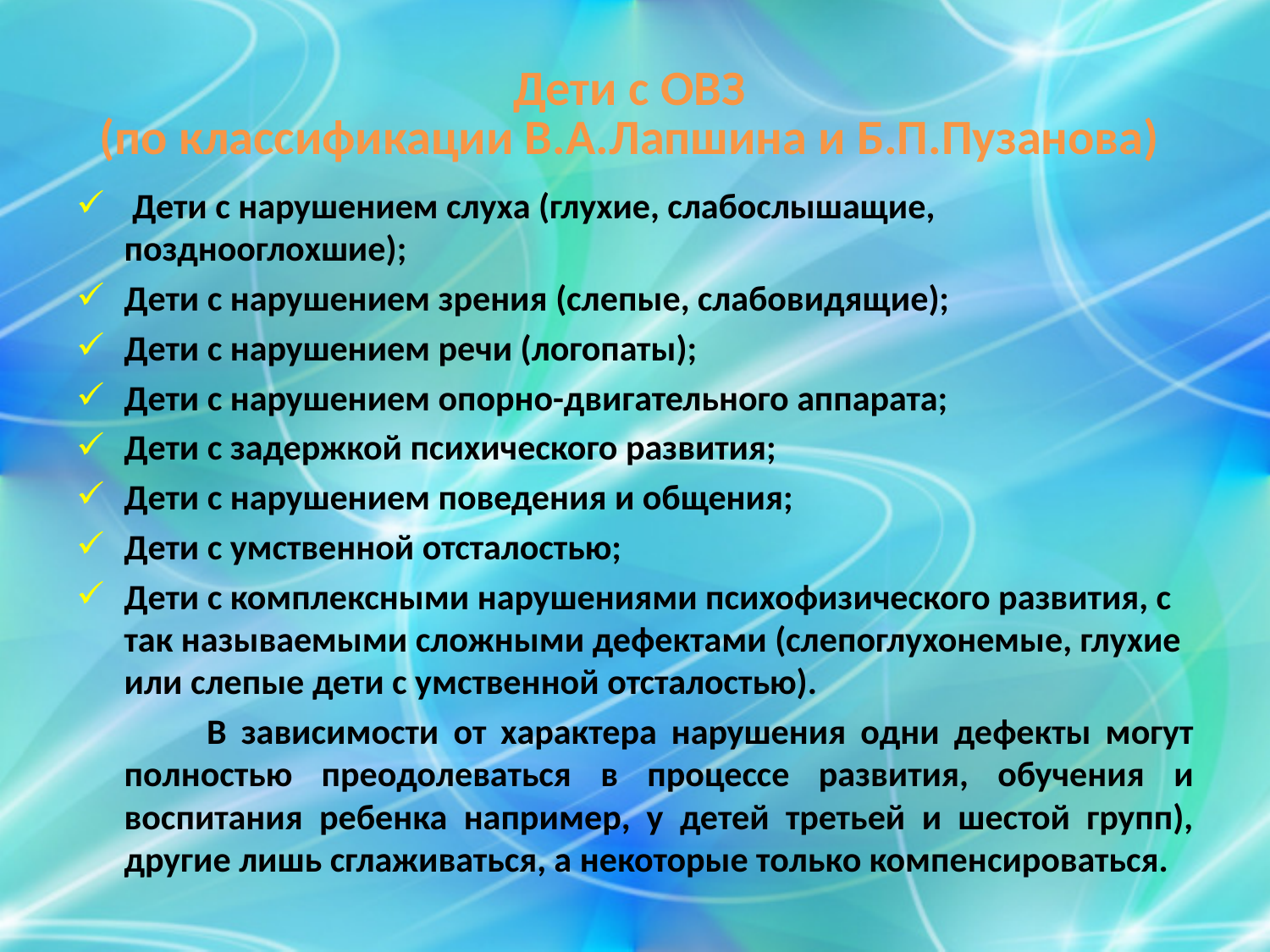

# Дети с ОВЗ (по классификации В.А.Лапшина и Б.П.Пузанова)
 Дети с нарушением слуха (глухие, слабослышащие, позднооглохшие);
Дети с нарушением зрения (слепые, слабовидящие);
Дети с нарушением речи (логопаты);
Дети с нарушением опорно-двигательного аппарата;
Дети с задержкой психического развития;
Дети с нарушением поведения и общения;
Дети с умственной отсталостью;
Дети с комплексными нарушениями психофизического развития, с так называемыми сложными дефектами (слепоглухонемые, глухие или слепые дети с умственной отсталостью).
         В зависимости от характера нарушения одни дефекты могут полностью преодолеваться в процессе развития, обучения и воспитания ребенка например, у детей третьей и шестой групп), другие лишь сглаживаться, а некоторые только компенсироваться.